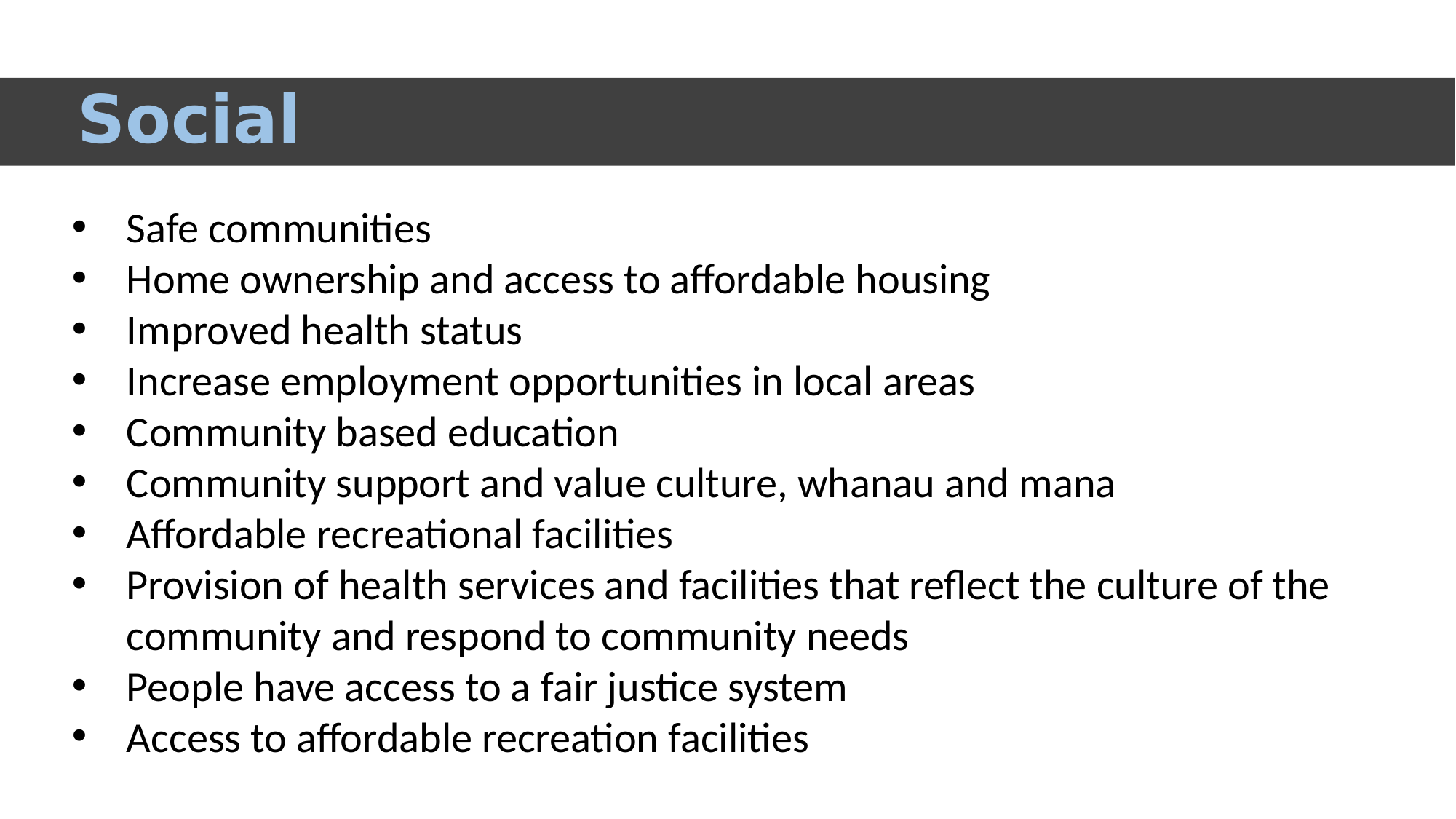

# Social

Safe communities
Home ownership and access to affordable housing
Improved health status
Increase employment opportunities in local areas
Community based education
Community support and value culture, whanau and mana
Affordable recreational facilities
Provision of health services and facilities that reflect the culture of the community and respond to community needs
People have access to a fair justice system
Access to affordable recreation facilities